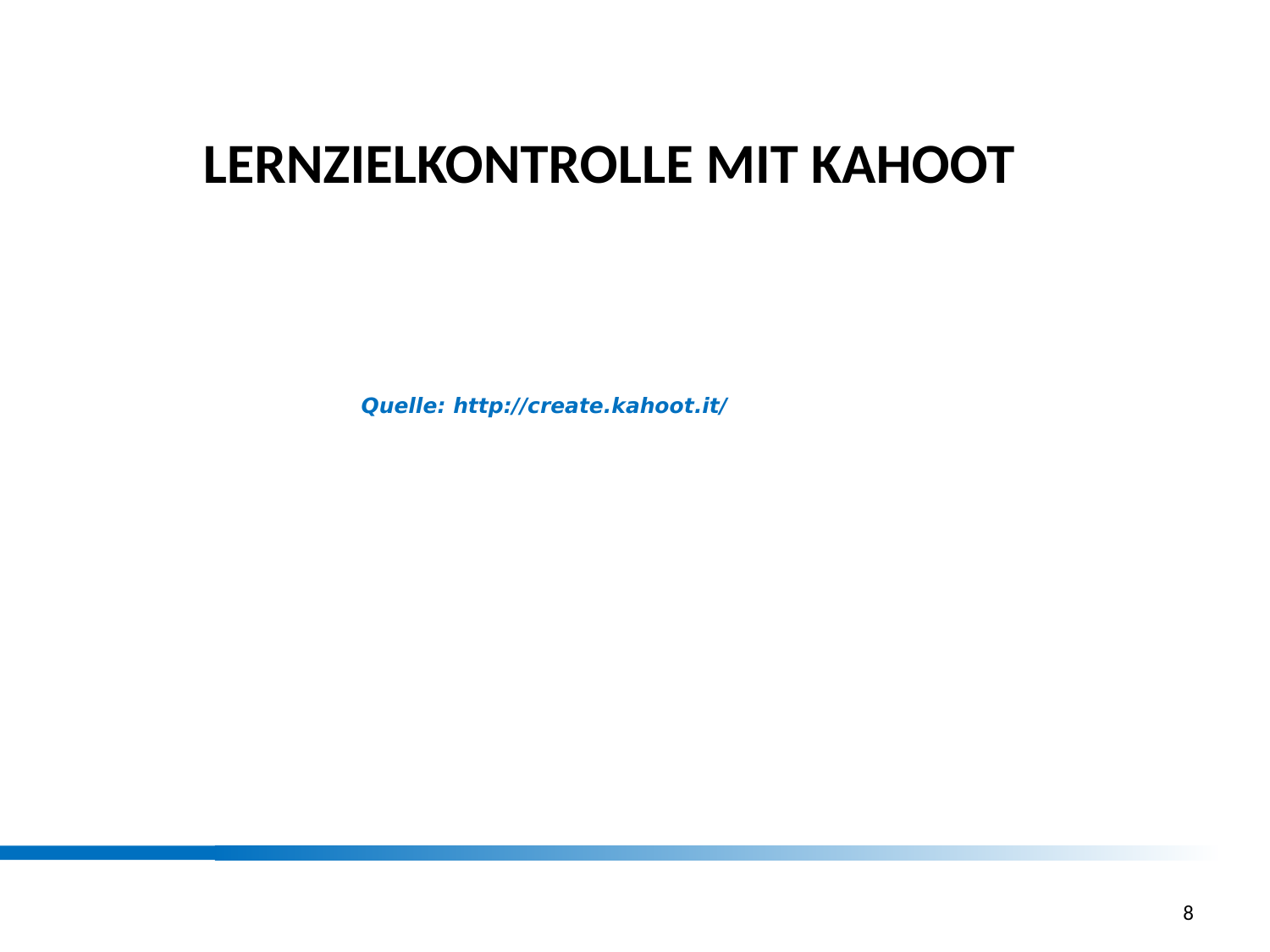

# Lernzielkontrolle mit Kahoot
Quelle: http://create.kahoot.it/
8